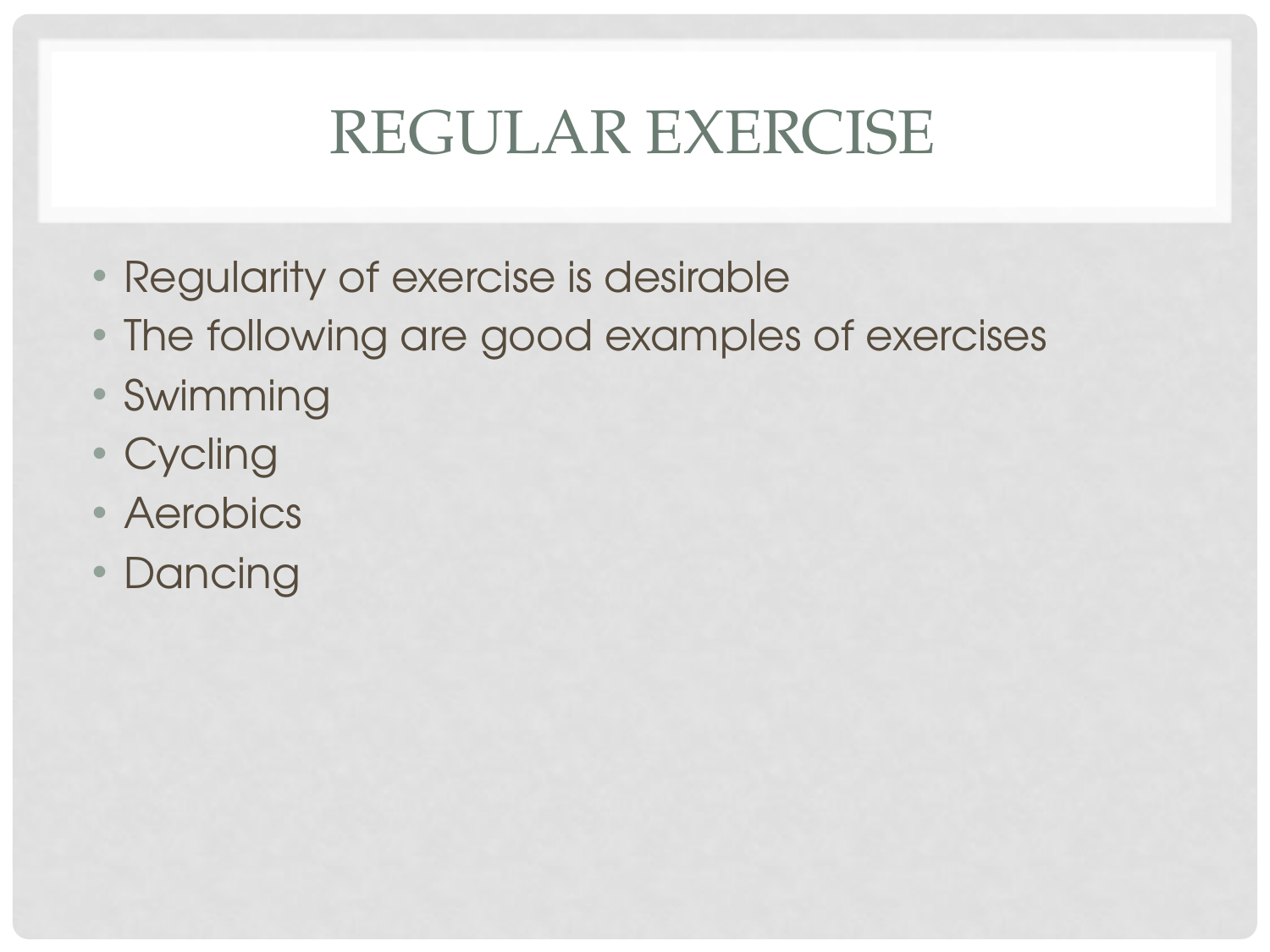

# Regular exercise
Regularity of exercise is desirable
The following are good examples of exercises
Swimming
Cycling
Aerobics
Dancing